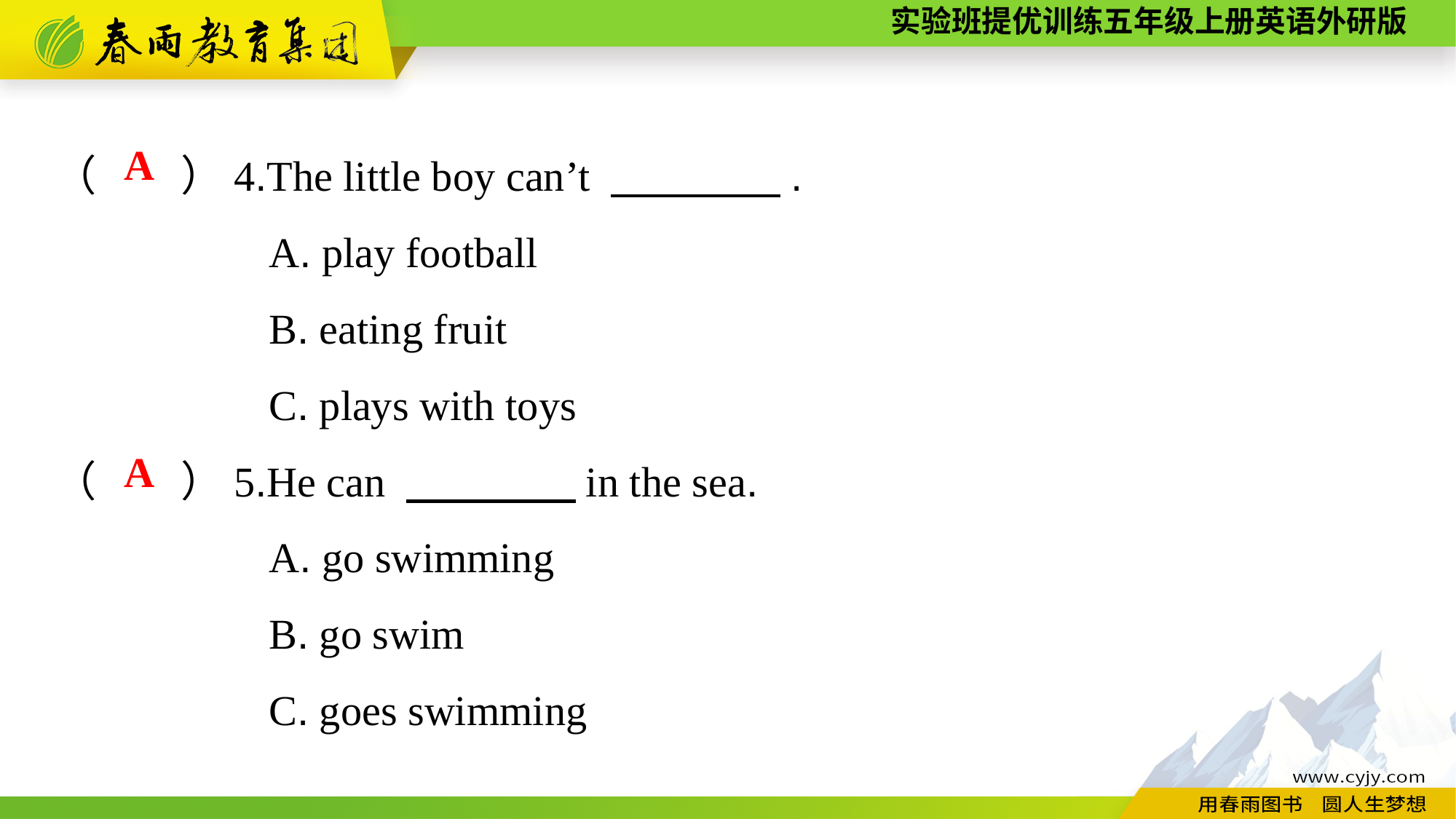

（　　）4.The little boy can’t 　　　　.
A. play football
B. eating fruit
C. plays with toys
（　　）5.He can 　　　　in the sea.
A. go swimming
B. go swim
C. goes swimming
A
A